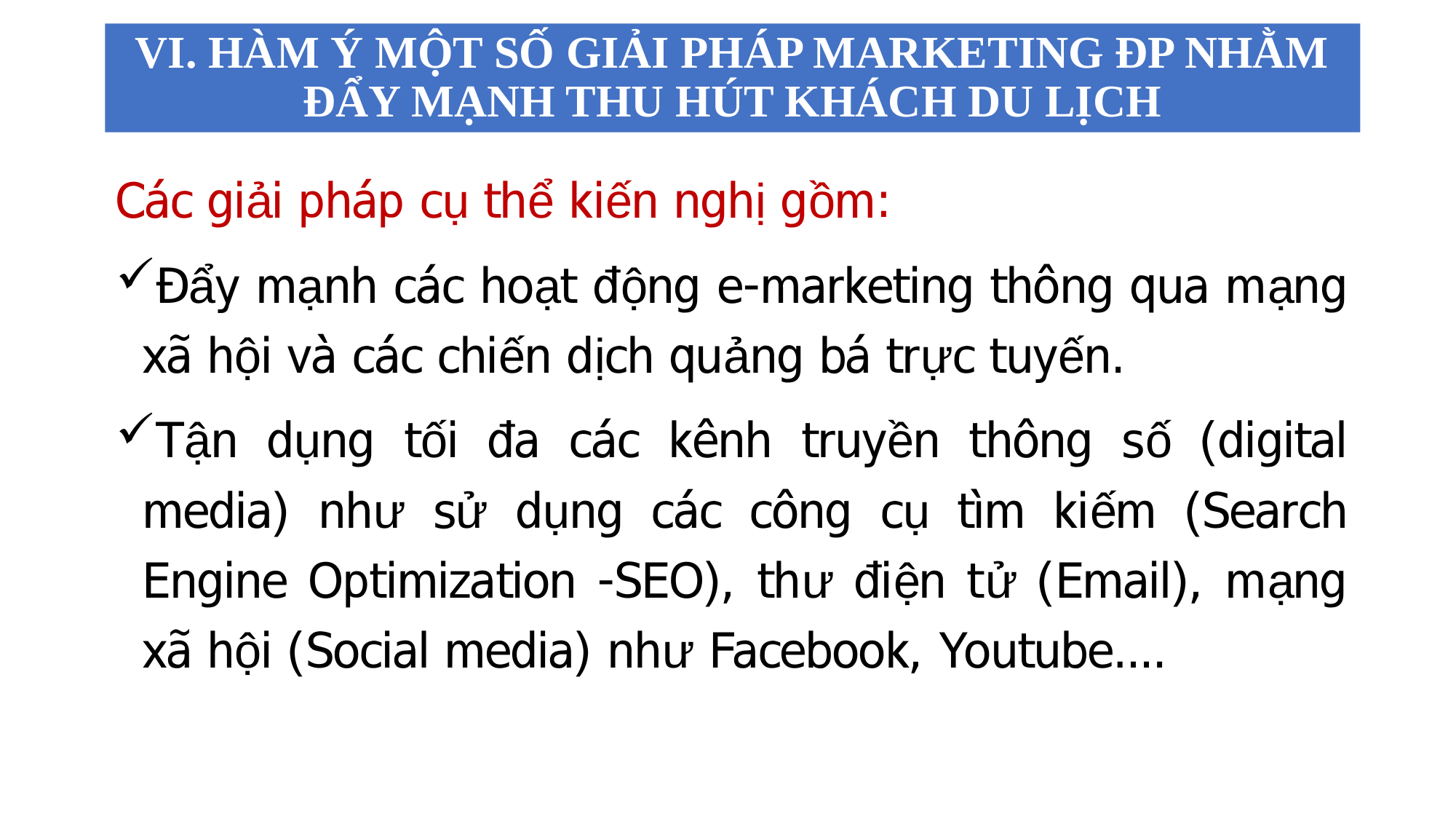

# VI. HÀM Ý MỘT SỐ GIẢI PHÁP MARKETING ĐP NHẰM ĐẨY MẠNH THU HÚT KHÁCH DU LỊCH
Các giải pháp cụ thể kiến nghị gồm:
Đẩy mạnh các hoạt động e-marketing thông qua mạng xã hội và các chiến dịch quảng bá trực tuyến.
Tận dụng tối đa các kênh truyền thông số (digital media) như sử dụng các công cụ tìm kiếm (Search Engine Optimization -SEO), thư điện tử (Email), mạng xã hội (Social media) như Facebook, Youtube….